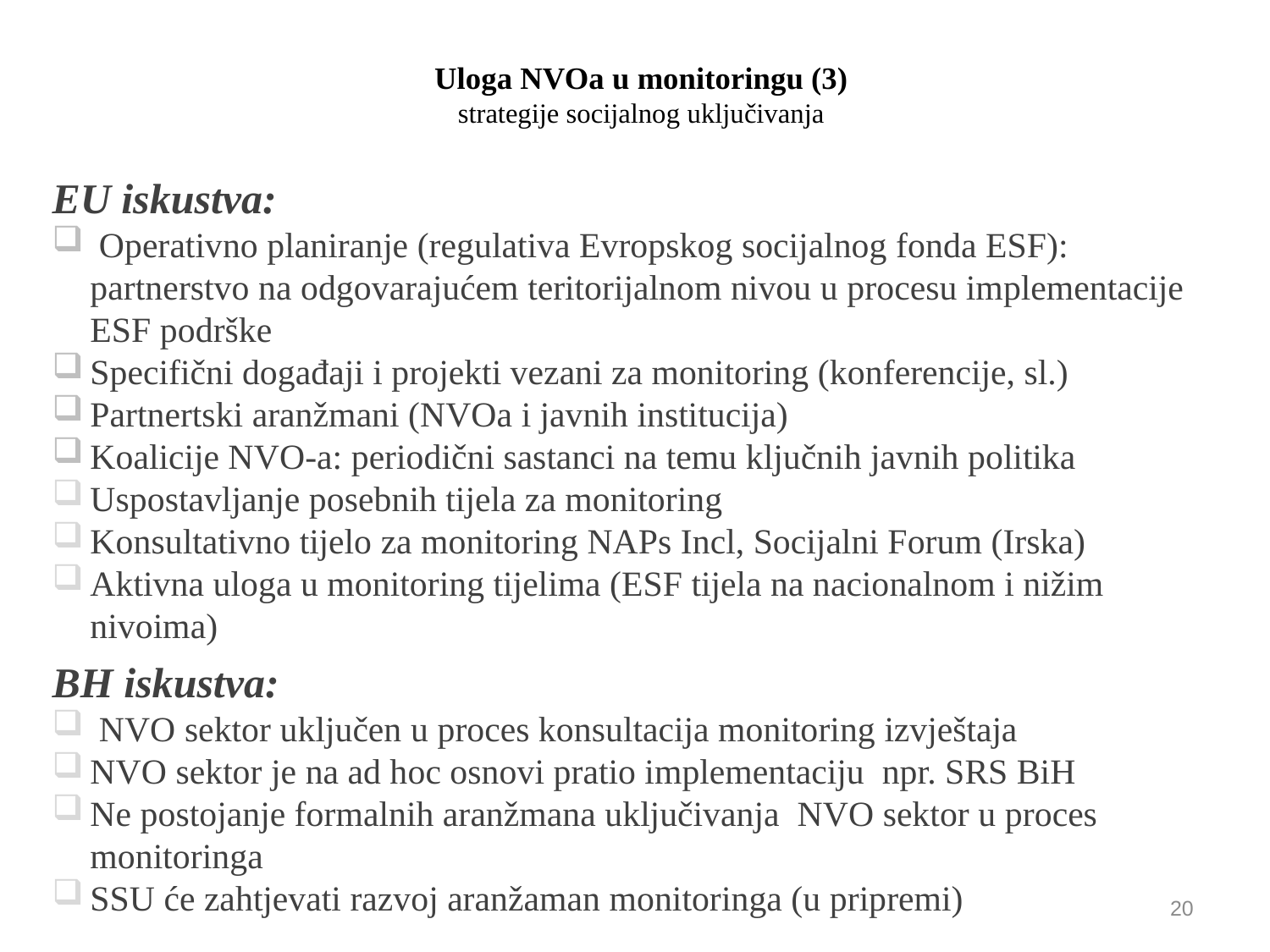

# Uloga NVOa u monitoringu (3) strategije socijalnog uključivanja
EU iskustva:
 Operativno planiranje (regulativa Evropskog socijalnog fonda ESF): partnerstvo na odgovarajućem teritorijalnom nivou u procesu implementacije ESF podrške
Specifični događaji i projekti vezani za monitoring (konferencije, sl.)
Partnertski aranžmani (NVOa i javnih institucija)
Koalicije NVO-a: periodični sastanci na temu ključnih javnih politika
Uspostavljanje posebnih tijela za monitoring
Konsultativno tijelo za monitoring NAPs Incl, Socijalni Forum (Irska)
Aktivna uloga u monitoring tijelima (ESF tijela na nacionalnom i nižim nivoima)
BH iskustva:
 NVO sektor uključen u proces konsultacija monitoring izvještaja
NVO sektor je na ad hoc osnovi pratio implementaciju  npr. SRS BiH
Ne postojanje formalnih aranžmana uključivanja  NVO sektor u proces monitoringa
SSU će zahtjevati razvoj aranžaman monitoringa (u pripremi)

20